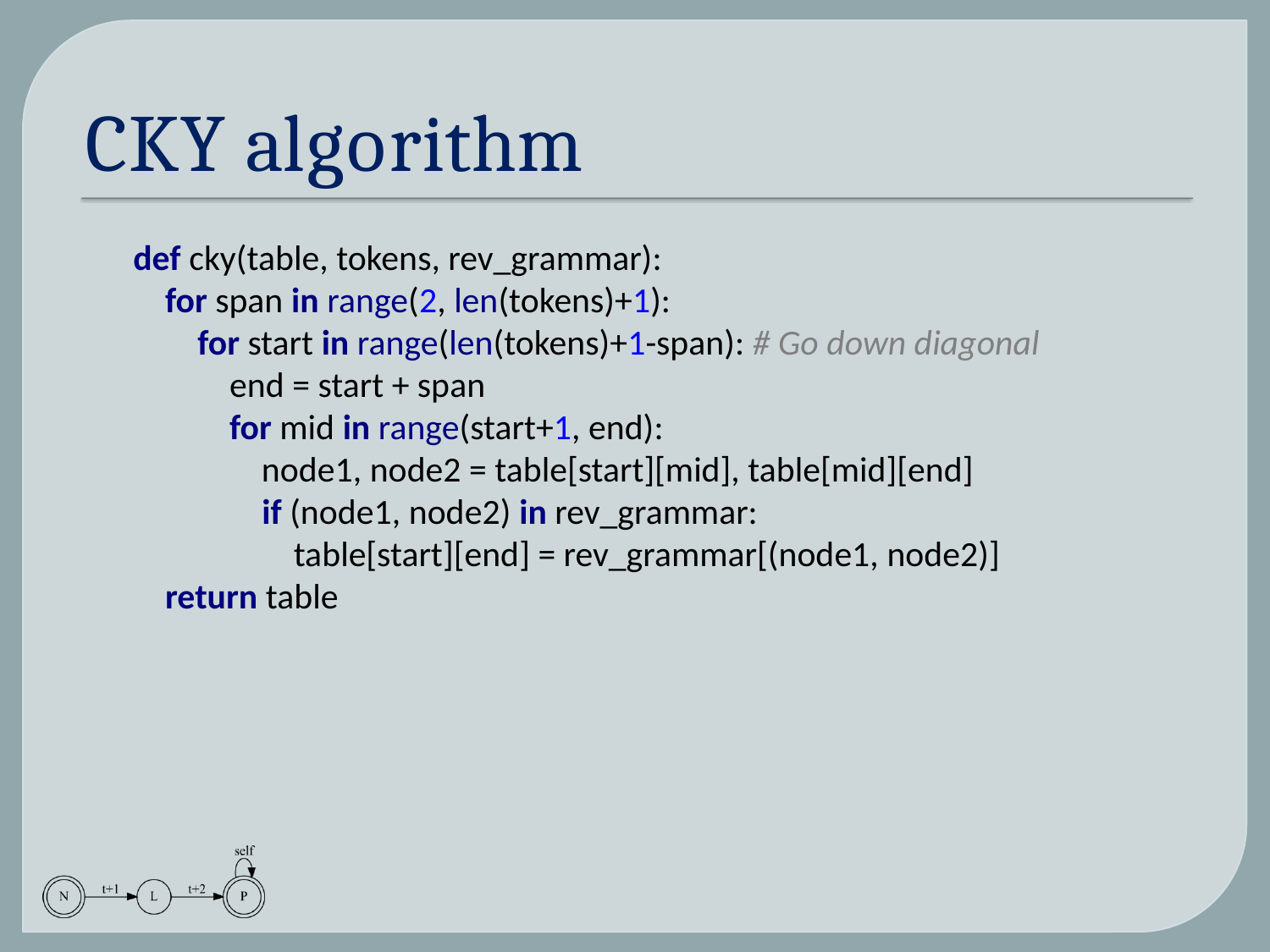

# CKY algorithm
def cky(table, tokens, rev_grammar):
    for span in range(2, len(tokens)+1):
        for start in range(len(tokens)+1-span): # Go down diagonal
            end = start + span
            for mid in range(start+1, end):
                node1, node2 = table[start][mid], table[mid][end]
                if (node1, node2) in rev_grammar:
                    table[start][end] = rev_grammar[(node1, node2)]
    return table